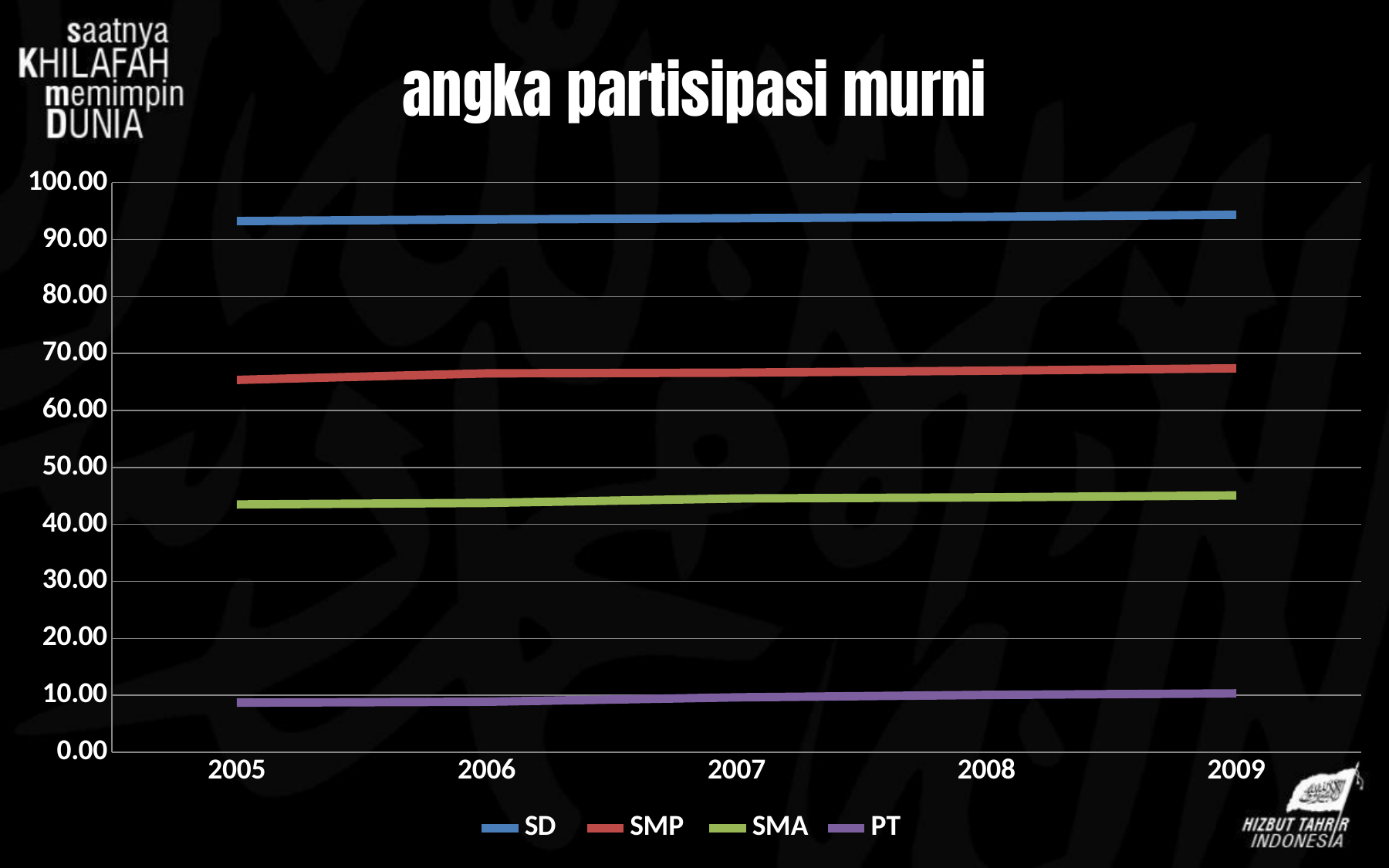

angka partisipasi murni

### Chart

| Category | SD   | SMP  | SMA | PT  |
|---|---|---|---|---|
| 2005 | 93.25 | 65.36999999999999 | 43.5 | 8.71 |
| 2006 | 93.54 | 66.52 | 43.77 | 8.870000000000003 |
| 2007 | 93.75 | 66.64 | 44.56 | 9.639999999999999 |
| 2008 | 93.99000000000002 | 66.98 | 44.75 | 10.07 |
| 2009 | 94.36 | 67.4 | 45.09 | 10.34 |